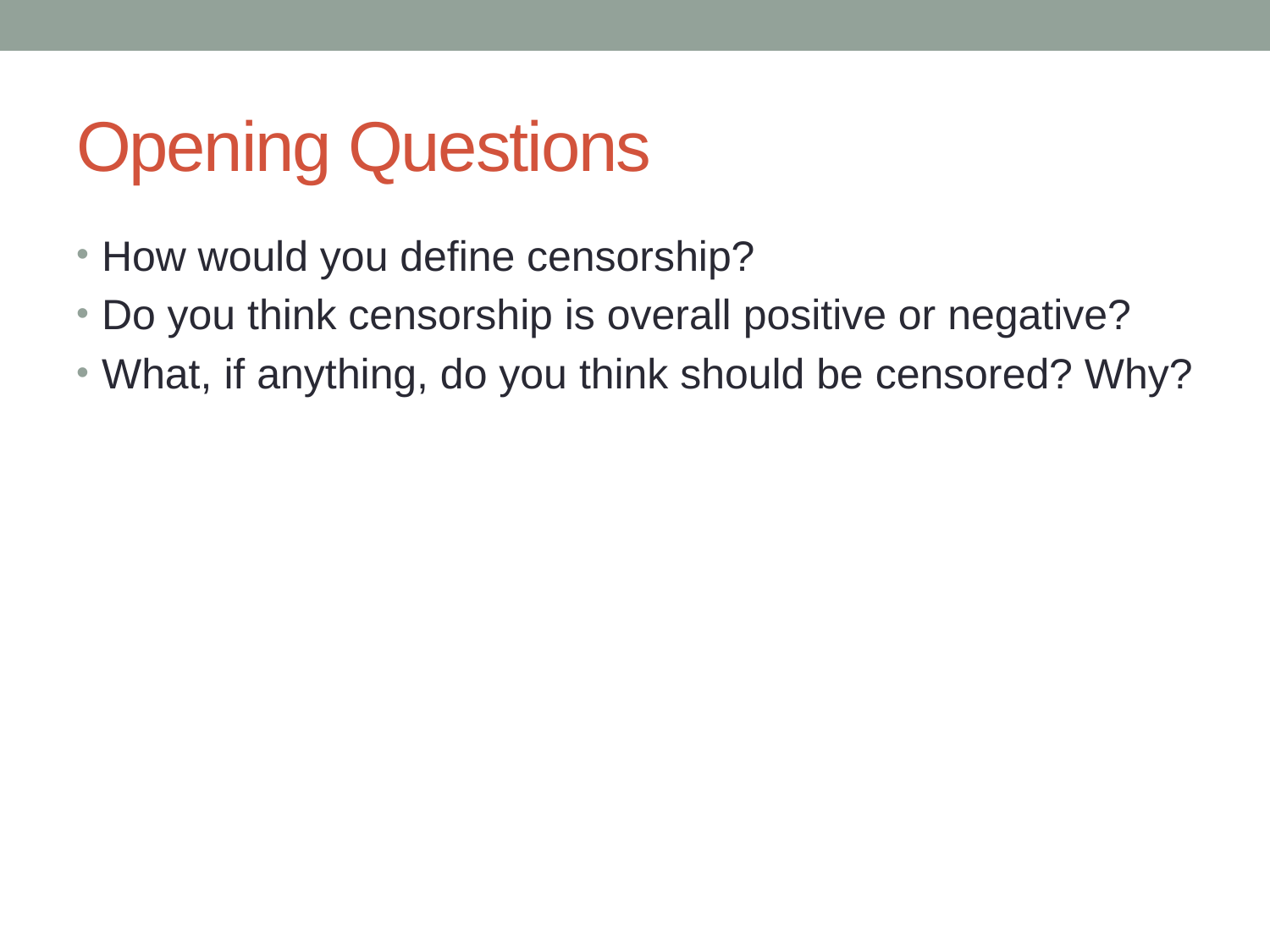

# Opening Questions
How would you define censorship?
Do you think censorship is overall positive or negative?
What, if anything, do you think should be censored? Why?